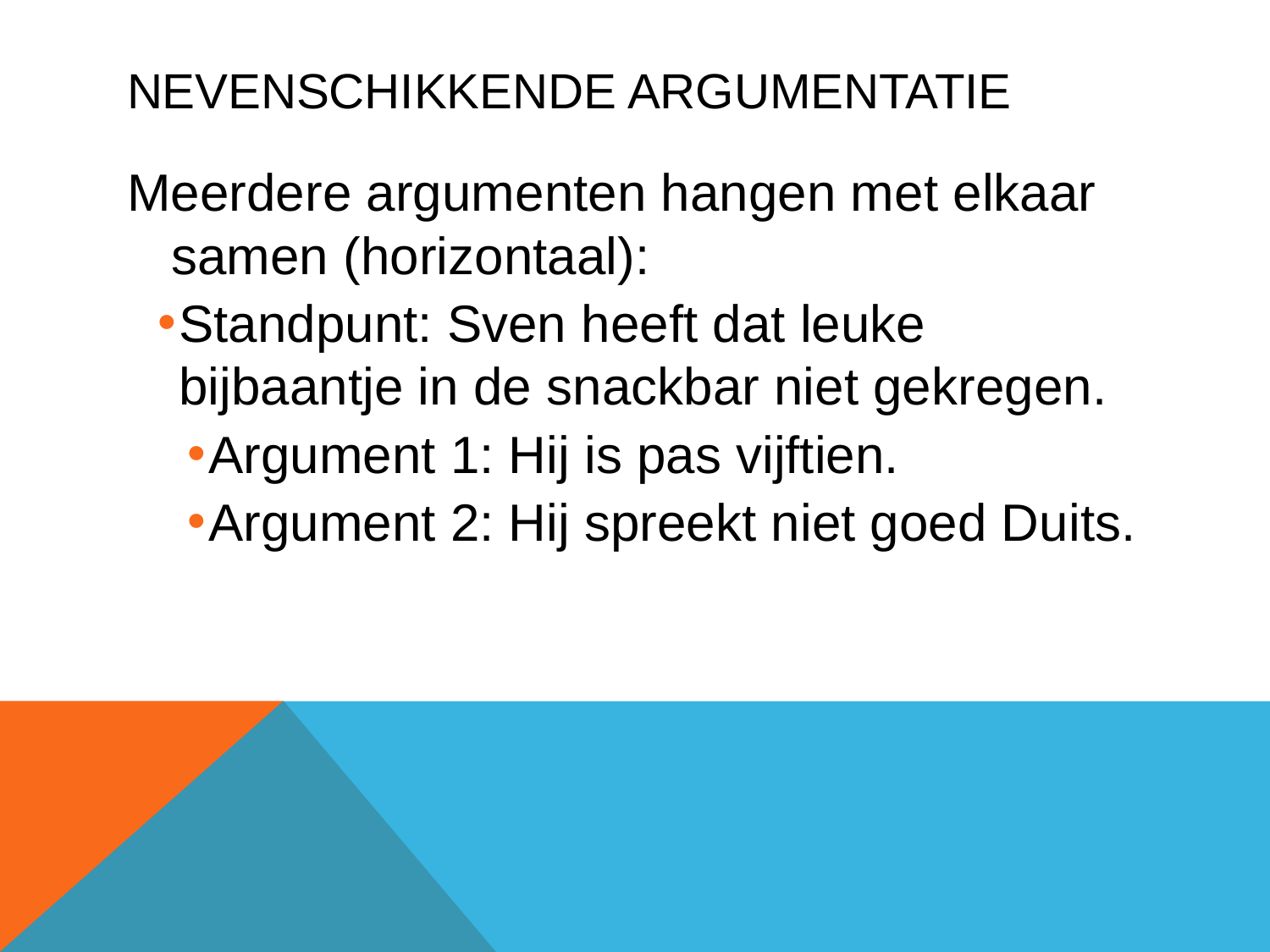

# Nevenschikkende argumentatie
Meerdere argumenten hangen met elkaar samen (horizontaal):
Standpunt: Sven heeft dat leuke bijbaantje in de snackbar niet gekregen.
Argument 1: Hij is pas vijftien.
Argument 2: Hij spreekt niet goed Duits.